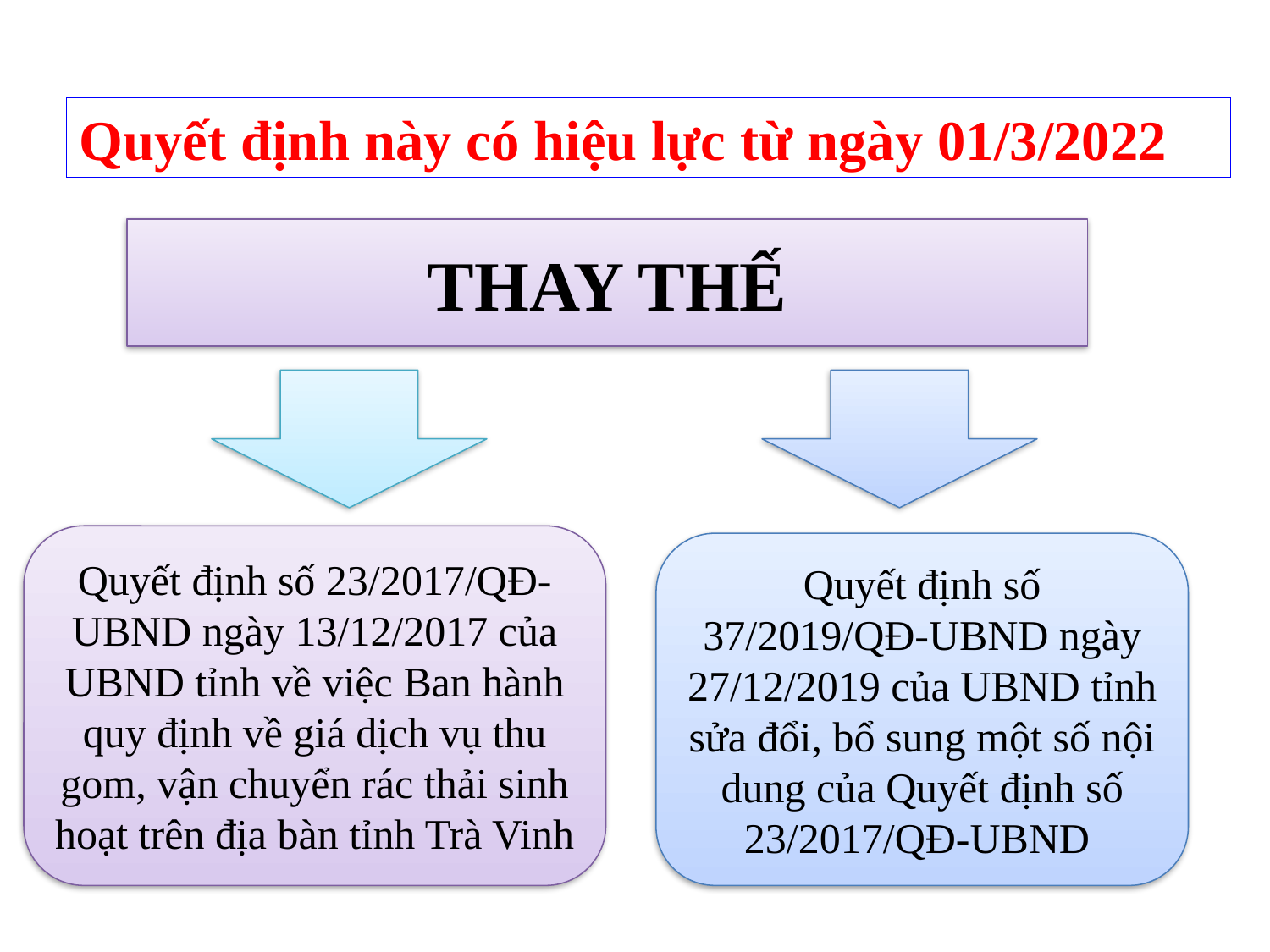

Quyết định này có hiệu lực từ ngày 01/3/2022
THAY THẾ

Quyết định số 23/2017/QĐ-UBND ngày 13/12/2017 của UBND tỉnh về việc Ban hành quy định về giá dịch vụ thu gom, vận chuyển rác thải sinh hoạt trên địa bàn tỉnh Trà Vinh
Quyết định số 37/2019/QĐ-UBND ngày 27/12/2019 của UBND tỉnh sửa đổi, bổ sung một số nội dung của Quyết định số 23/2017/QĐ-UBND